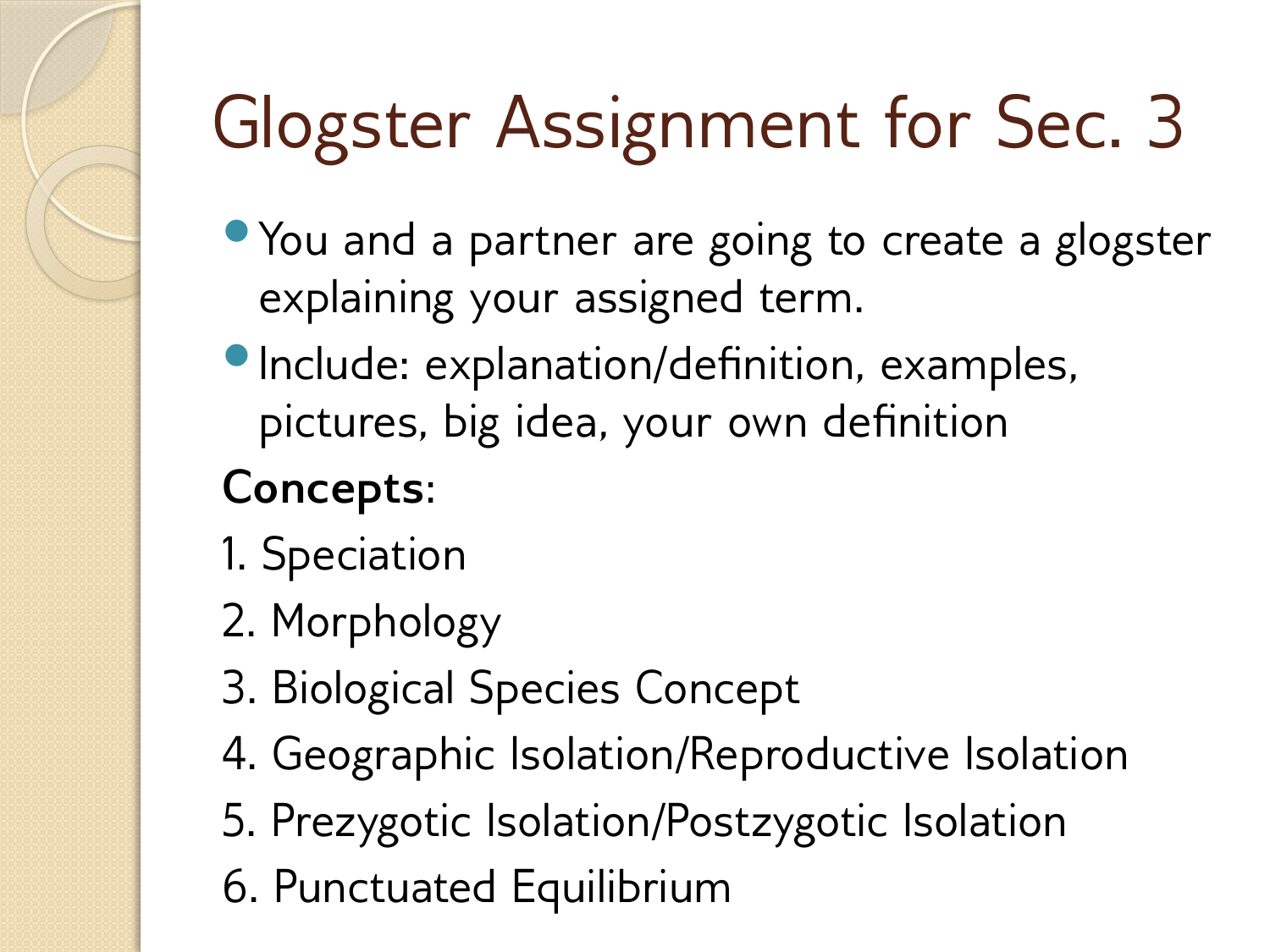

# Glogster Assignment for Sec. 3
You and a partner are going to create a glogster explaining your assigned term.
Include: explanation/definition, examples, pictures, big idea, your own definition
Concepts:
1. Speciation
2. Morphology
3. Biological Species Concept
4. Geographic Isolation/Reproductive Isolation
5. Prezygotic Isolation/Postzygotic Isolation
6. Punctuated Equilibrium